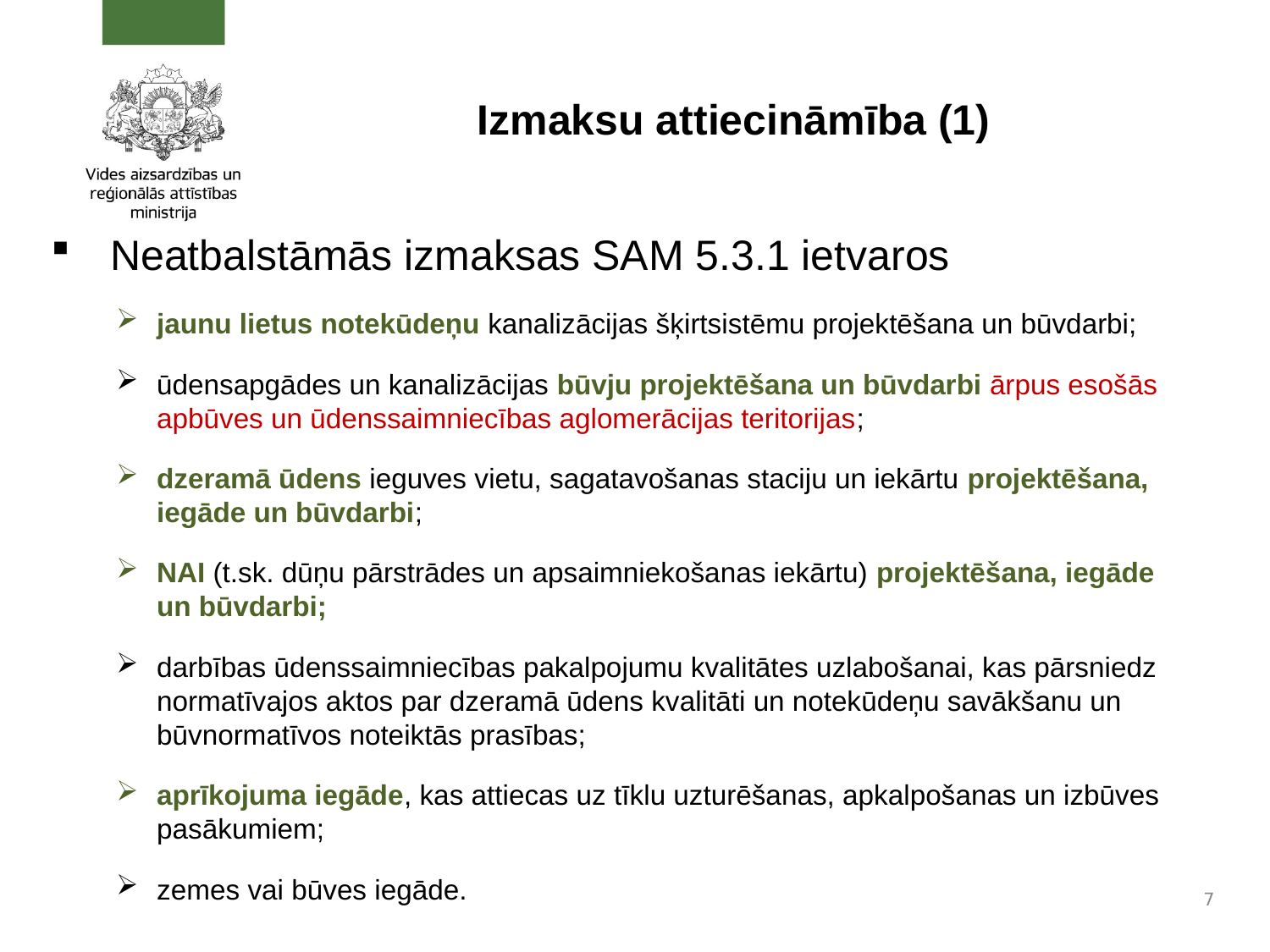

# Izmaksu attiecināmība (1)
 Neatbalstāmās izmaksas SAM 5.3.1 ietvaros
jaunu lietus notekūdeņu kanalizācijas šķirtsistēmu projektēšana un būvdarbi;
ūdensapgādes un kanalizācijas būvju projektēšana un būvdarbi ārpus esošās apbūves un ūdenssaimniecības aglomerācijas teritorijas;
dzeramā ūdens ieguves vietu, sagatavošanas staciju un iekārtu projektēšana, iegāde un būvdarbi;
NAI (t.sk. dūņu pārstrādes un apsaimniekošanas iekārtu) projektēšana, iegāde un būvdarbi;
darbības ūdenssaimniecības pakalpojumu kvalitātes uzlabošanai, kas pārsniedz normatīvajos aktos par dzeramā ūdens kvalitāti un notekūdeņu savākšanu un būvnormatīvos noteiktās prasības;
aprīkojuma iegāde, kas attiecas uz tīklu uzturēšanas, apkalpošanas un izbūves pasākumiem;
zemes vai būves iegāde.

7